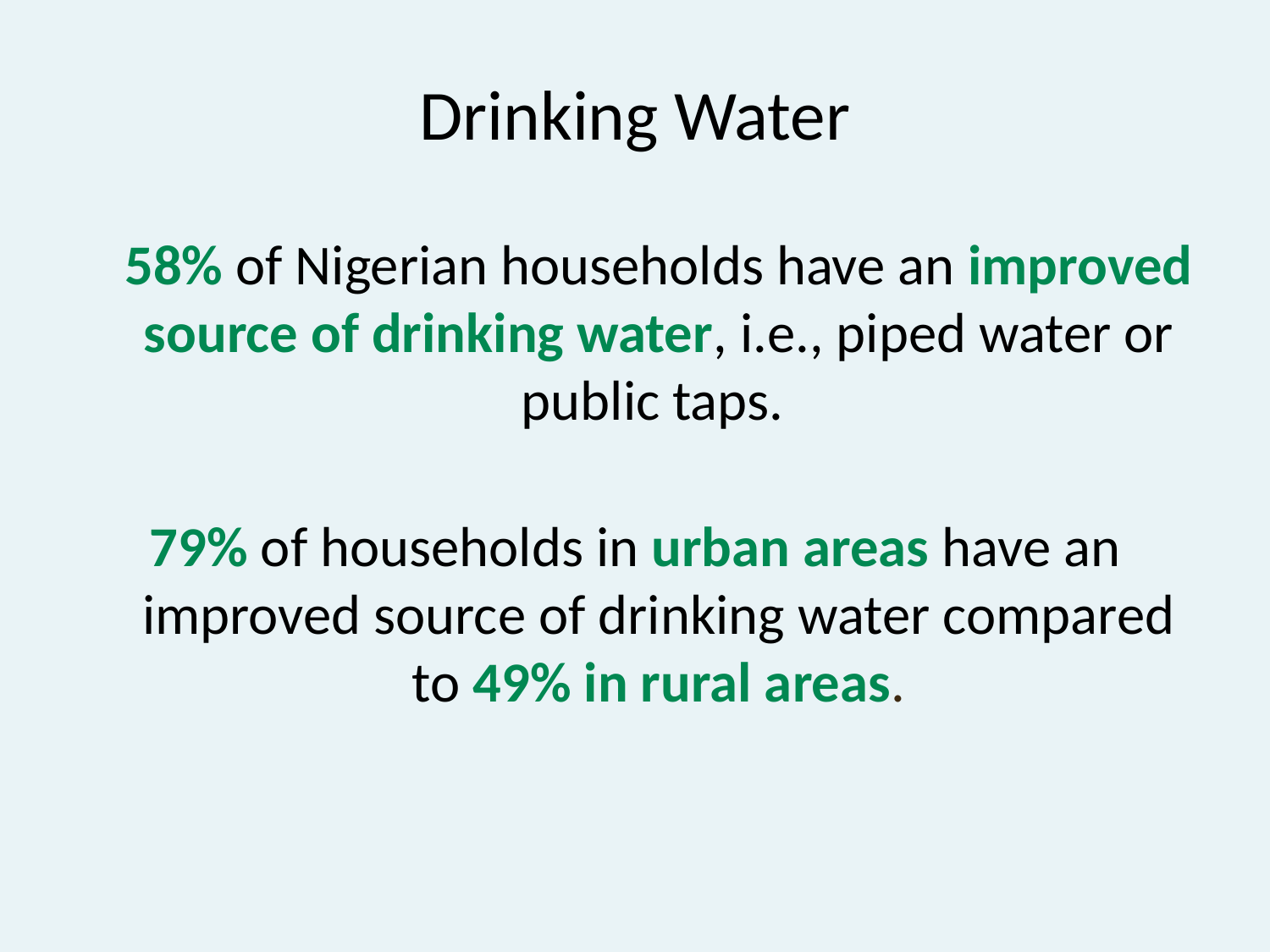

# Drinking Water
	58% of Nigerian households have an improved source of drinking water, i.e., piped water or public taps.
79% of households in urban areas have an improved source of drinking water compared to 49% in rural areas.